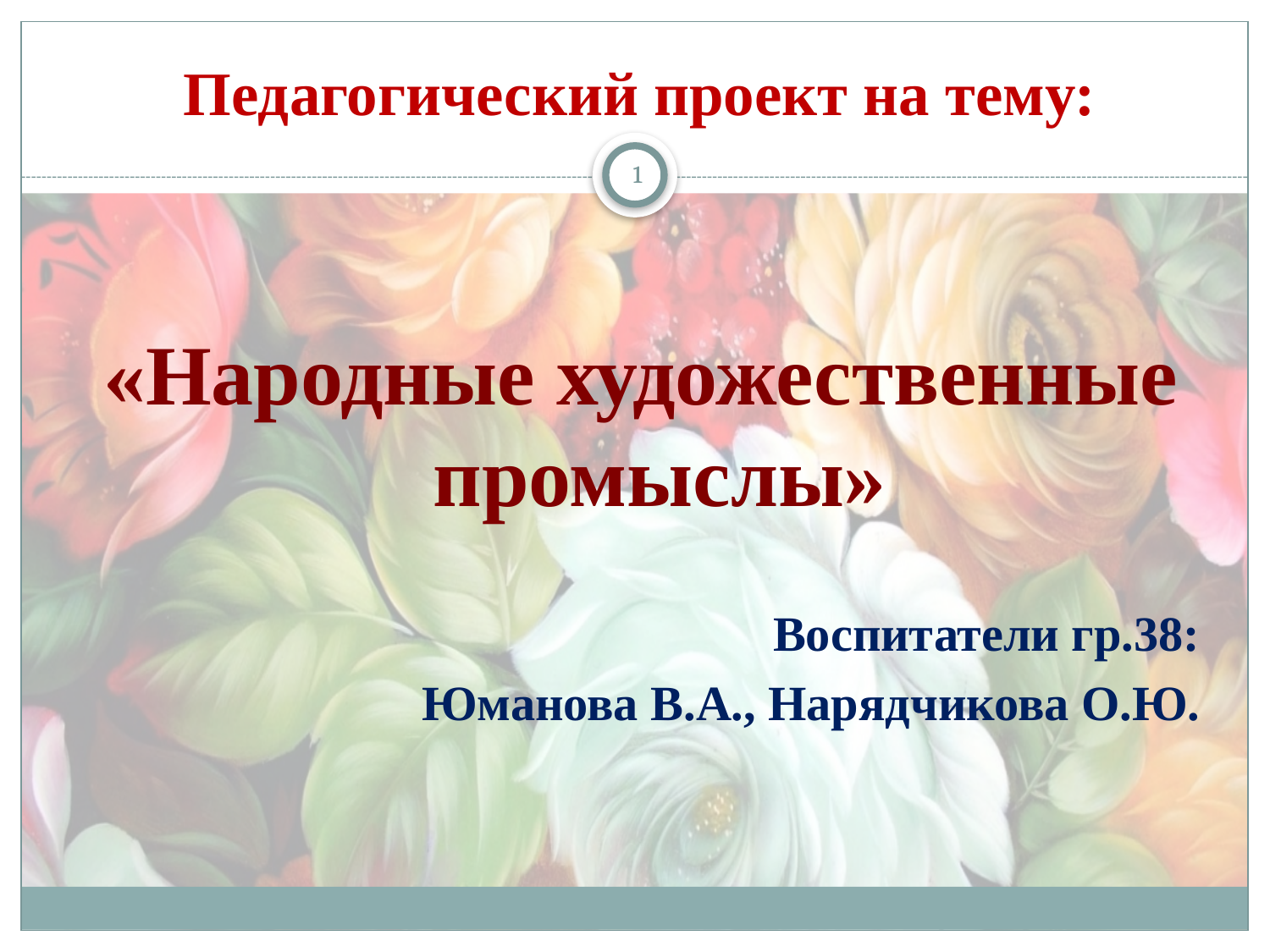

# Педагогический проект на тему:
1

«Народные художественные промыслы»

Воспитатели гр.38:
Юманова В.А., Нарядчикова О.Ю.